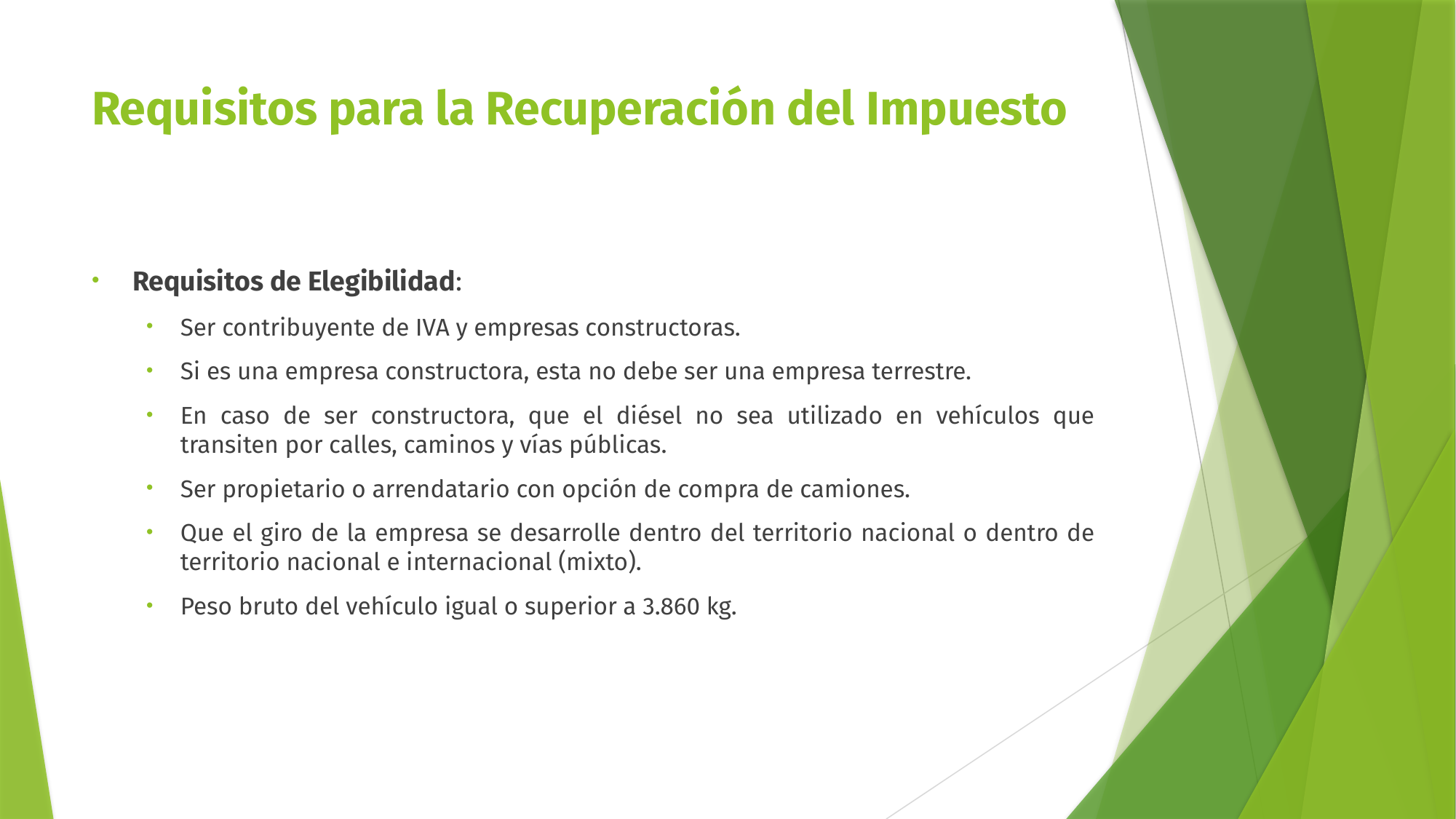

# Requisitos para la Recuperación del Impuesto
Requisitos de Elegibilidad:
Ser contribuyente de IVA y empresas constructoras.
Si es una empresa constructora, esta no debe ser una empresa terrestre.
En caso de ser constructora, que el diésel no sea utilizado en vehículos que transiten por calles, caminos y vías públicas.
Ser propietario o arrendatario con opción de compra de camiones.
Que el giro de la empresa se desarrolle dentro del territorio nacional o dentro de territorio nacional e internacional (mixto).
Peso bruto del vehículo igual o superior a 3.860 kg.